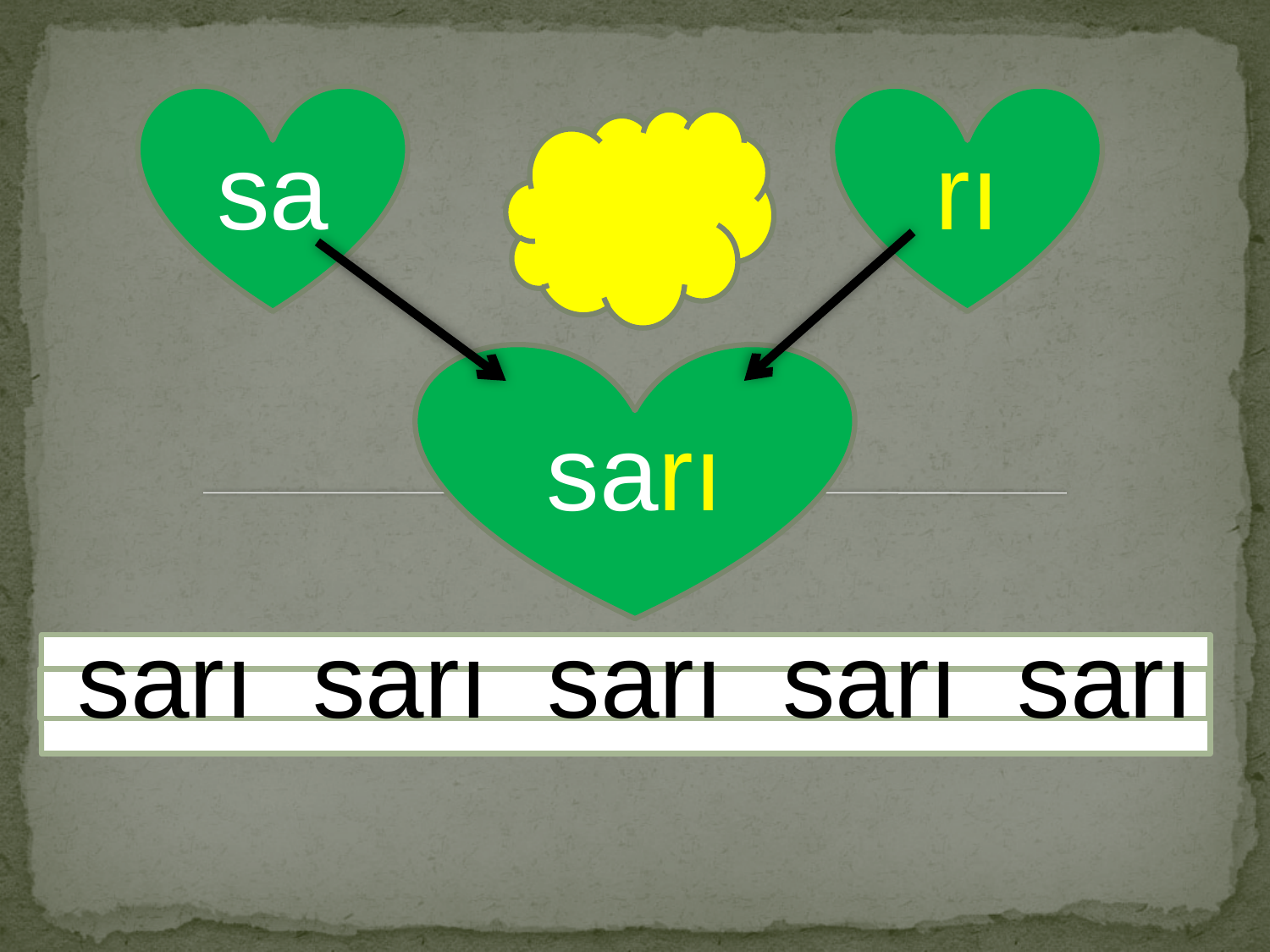

sa
rı

sarı

  sarı  sarı  sarı  sarı  sarı